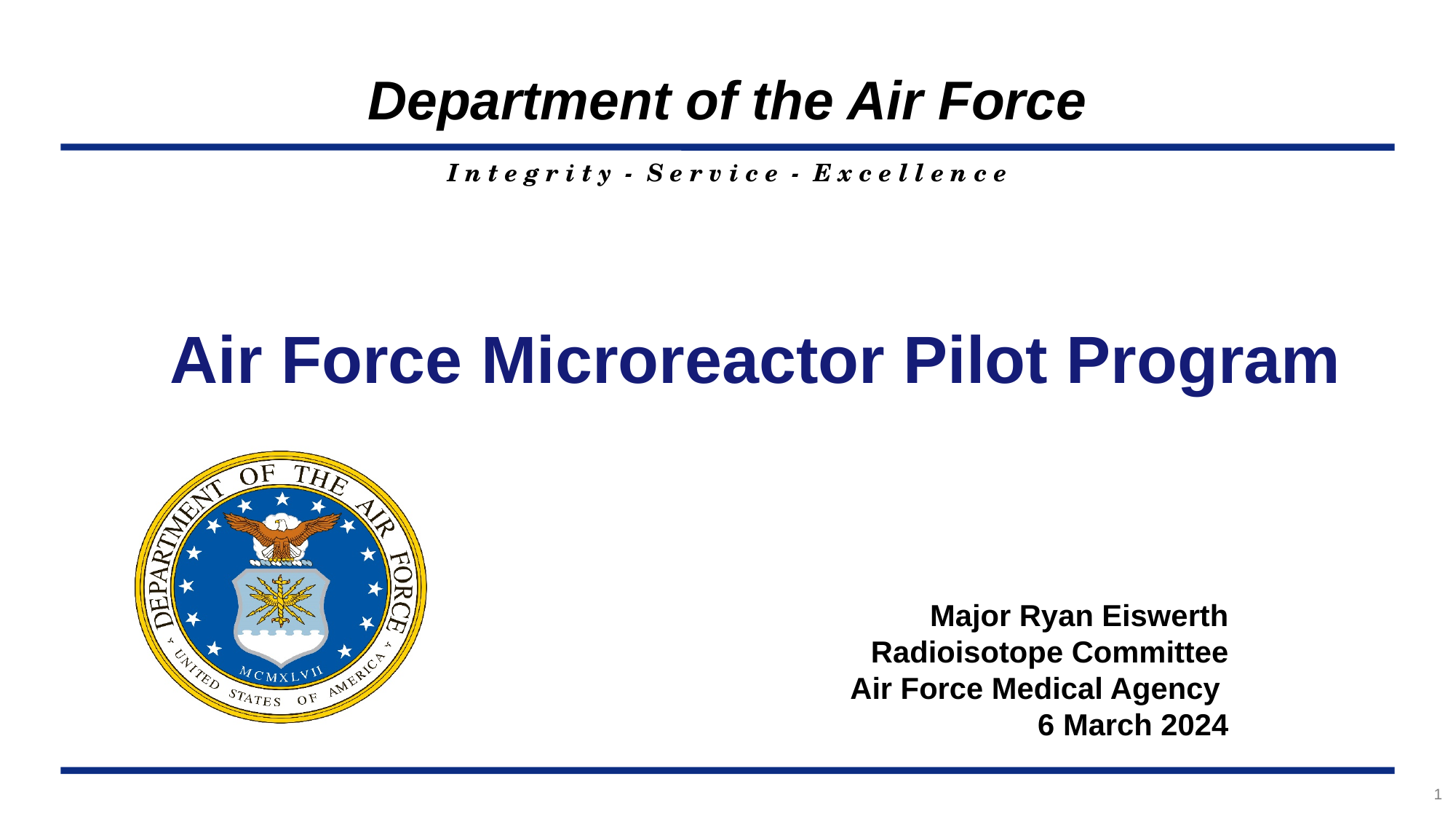

Air Force Microreactor Pilot Program
Major Ryan Eiswerth
Radioisotope Committee
Air Force Medical Agency
6 March 2024
1